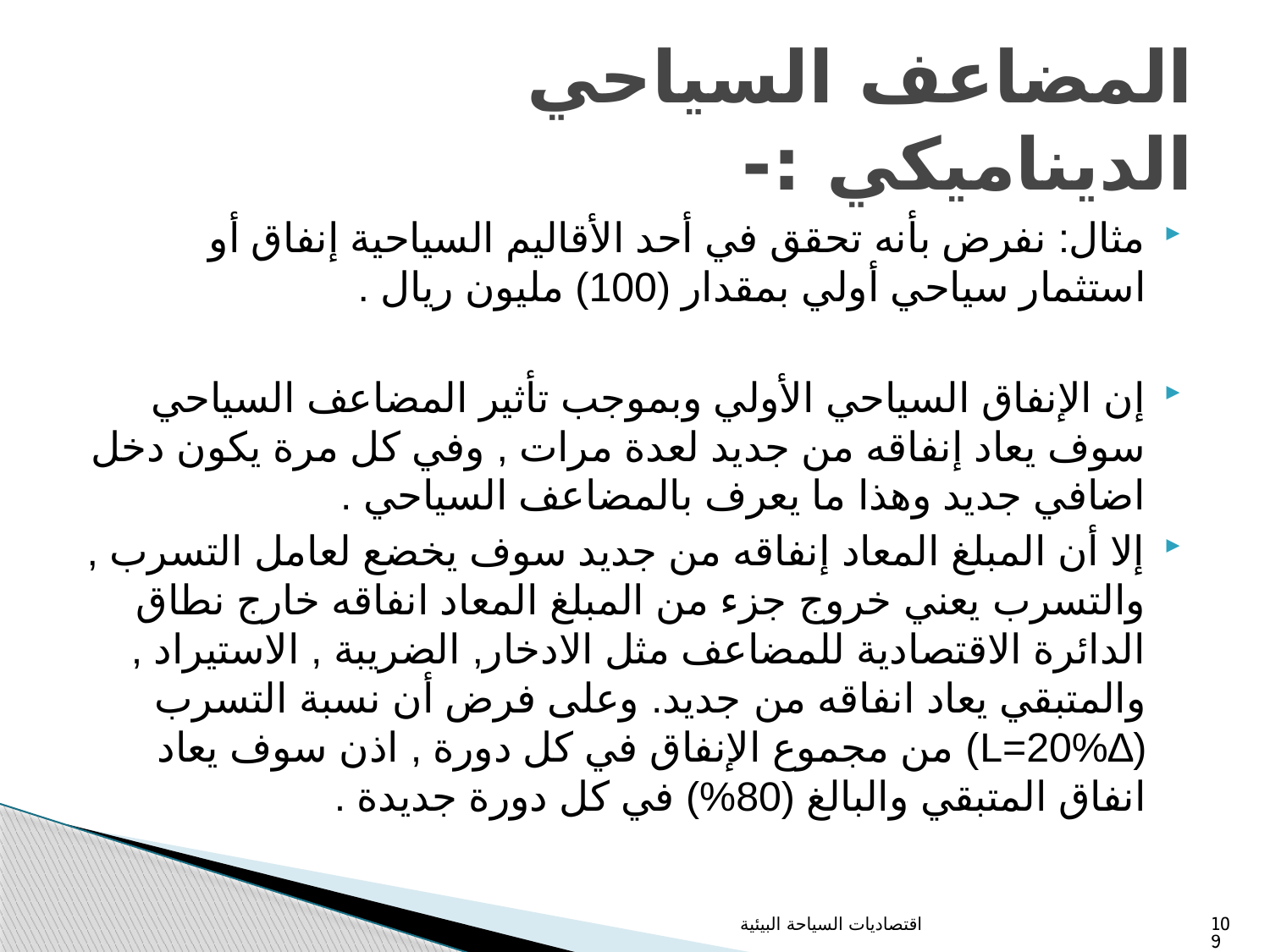

# المضاعف السياحي الديناميكي :-
مثال: نفرض بأنه تحقق في أحد الأقاليم السياحية إنفاق أو استثمار سياحي أولي بمقدار (100) مليون ريال .

إن الإنفاق السياحي الأولي وبموجب تأثير المضاعف السياحي سوف يعاد إنفاقه من جديد لعدة مرات , وفي كل مرة يكون دخل اضافي جديد وهذا ما يعرف بالمضاعف السياحي .
إلا أن المبلغ المعاد إنفاقه من جديد سوف يخضع لعامل التسرب , والتسرب يعني خروج جزء من المبلغ المعاد انفاقه خارج نطاق الدائرة الاقتصادية للمضاعف مثل الادخار, الضريبة , الاستيراد , والمتبقي يعاد انفاقه من جديد. وعلى فرض أن نسبة التسرب (∆L=20%) من مجموع الإنفاق في كل دورة , اذن سوف يعاد انفاق المتبقي والبالغ (80%) في كل دورة جديدة .

اقتصاديات السياحة البيئية
109